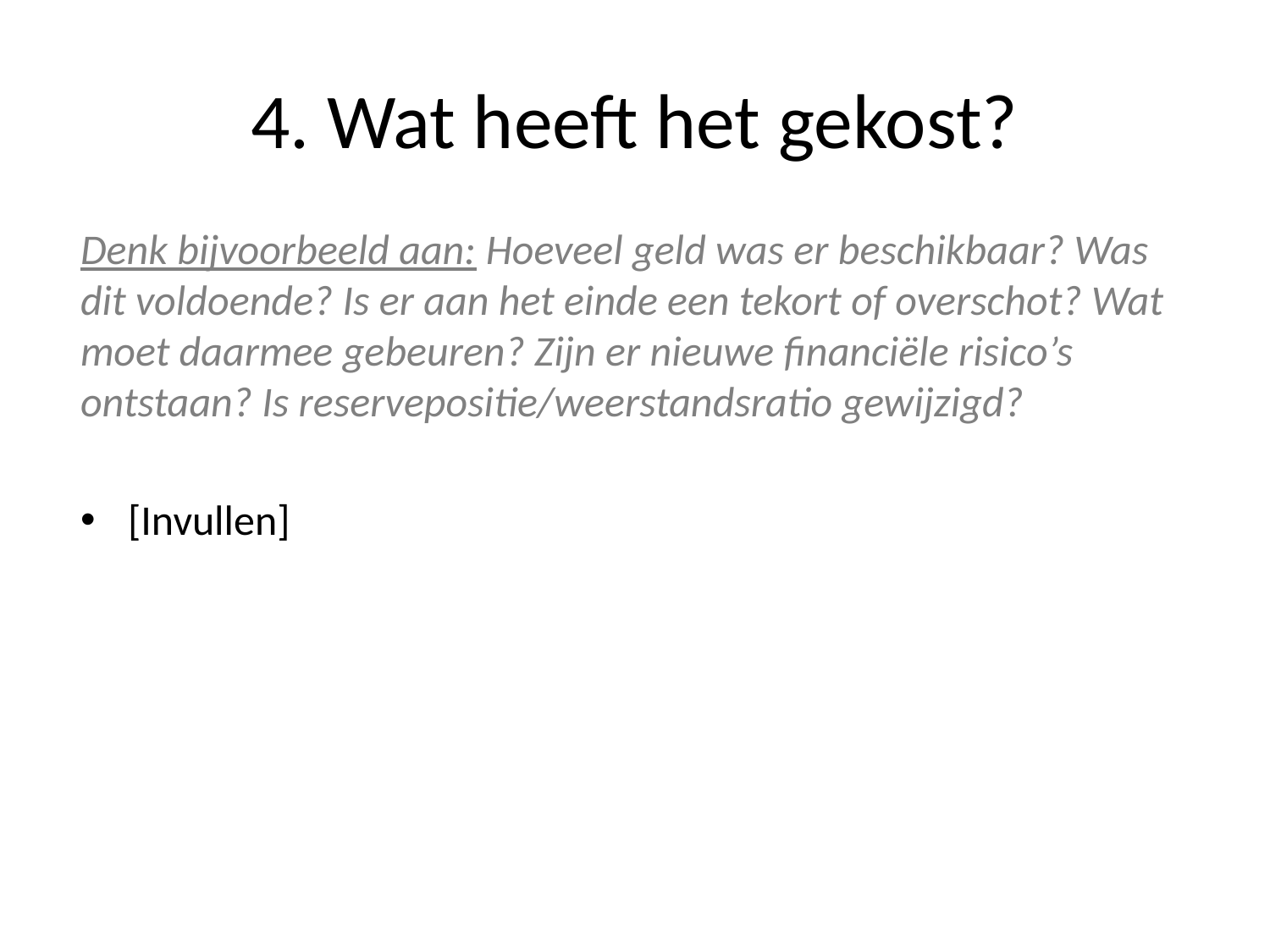

# 4. Wat heeft het gekost?
Denk bijvoorbeeld aan: Hoeveel geld was er beschikbaar? Was dit voldoende? Is er aan het einde een tekort of overschot? Wat moet daarmee gebeuren? Zijn er nieuwe financiële risico’s ontstaan? Is reservepositie/weerstandsratio gewijzigd?

[Invullen]